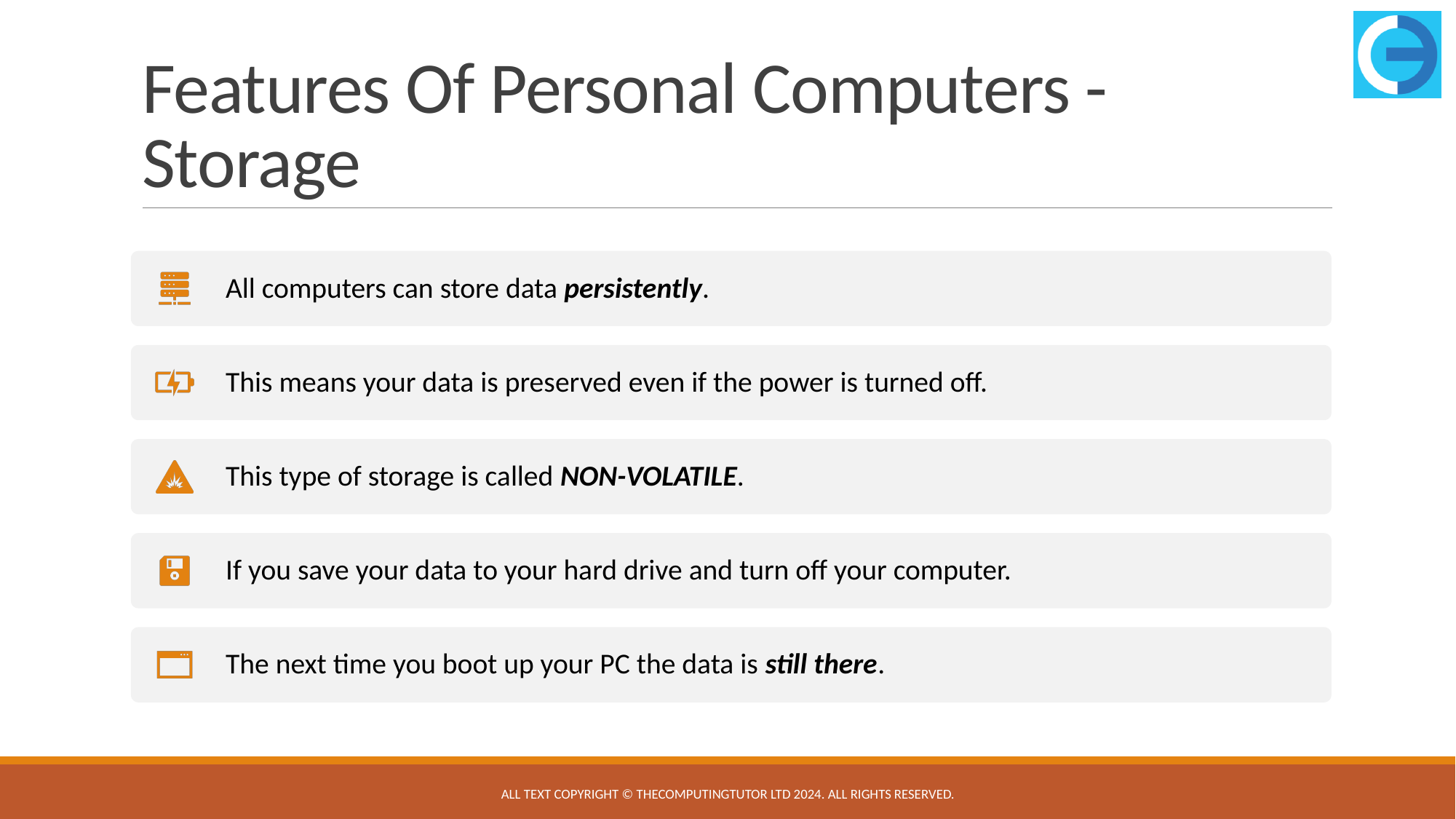

# Features Of Personal Computers - Storage
All computers can store data persistently.
This means your data is preserved even if the power is turned off.
This type of storage is called NON-VOLATILE.
If you save your data to your hard drive and turn off your computer.
The next time you boot up your PC the data is still there.
All text copyright © TheComputingTutor Ltd 2024. All rights Reserved.